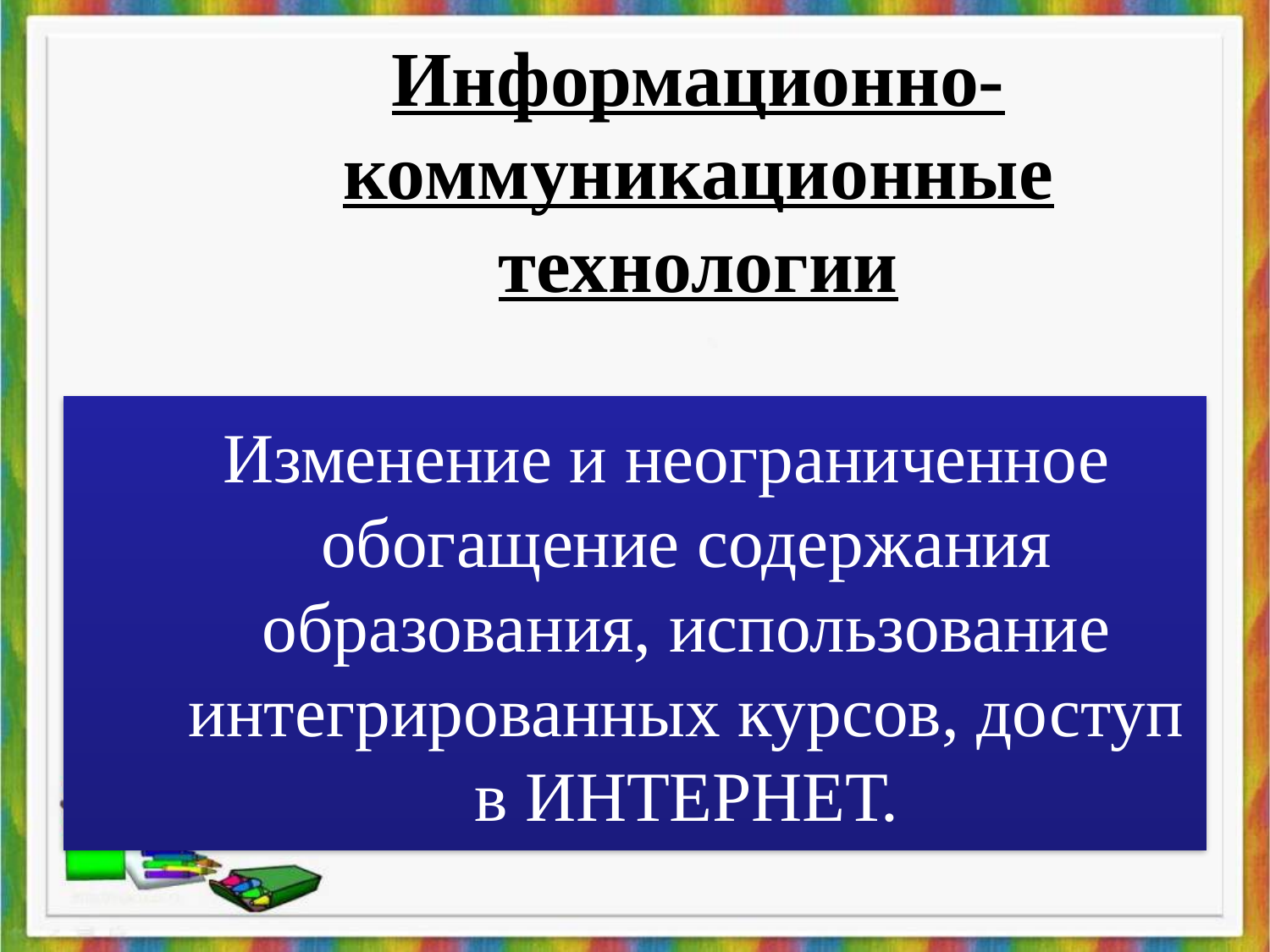

# Информационно-коммуникационные технологии
Изменение и неограниченное обогащение содержания образования, использование интегрированных курсов, доступ в ИНТЕРНЕТ.